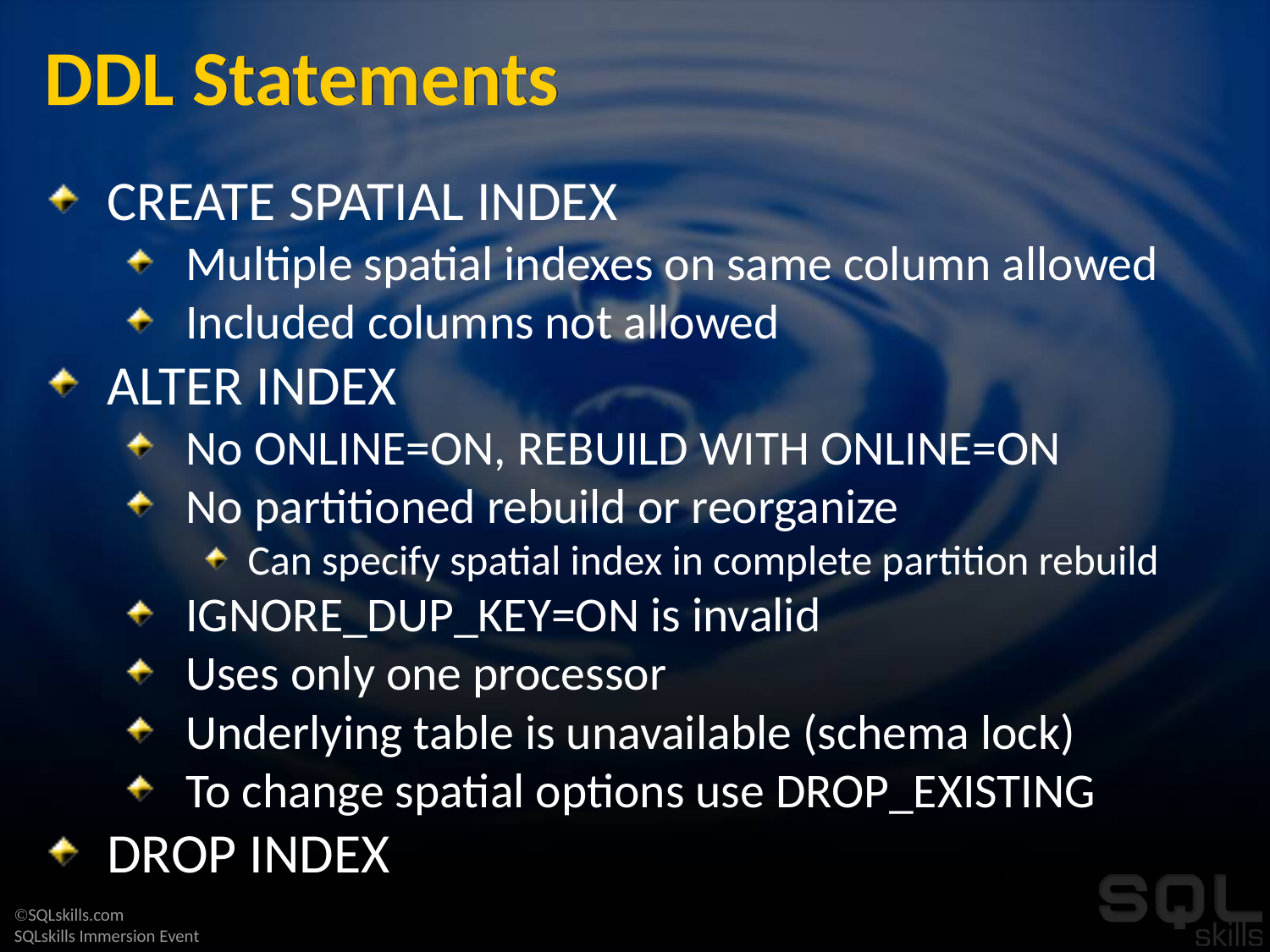

# DDL Statements
CREATE SPATIAL INDEX
Multiple spatial indexes on same column allowed
Included columns not allowed
ALTER INDEX
No ONLINE=ON, REBUILD WITH ONLINE=ON
No partitioned rebuild or reorganize
Can specify spatial index in complete partition rebuild
IGNORE_DUP_KEY=ON is invalid
Uses only one processor
Underlying table is unavailable (schema lock)
To change spatial options use DROP_EXISTING
DROP INDEX